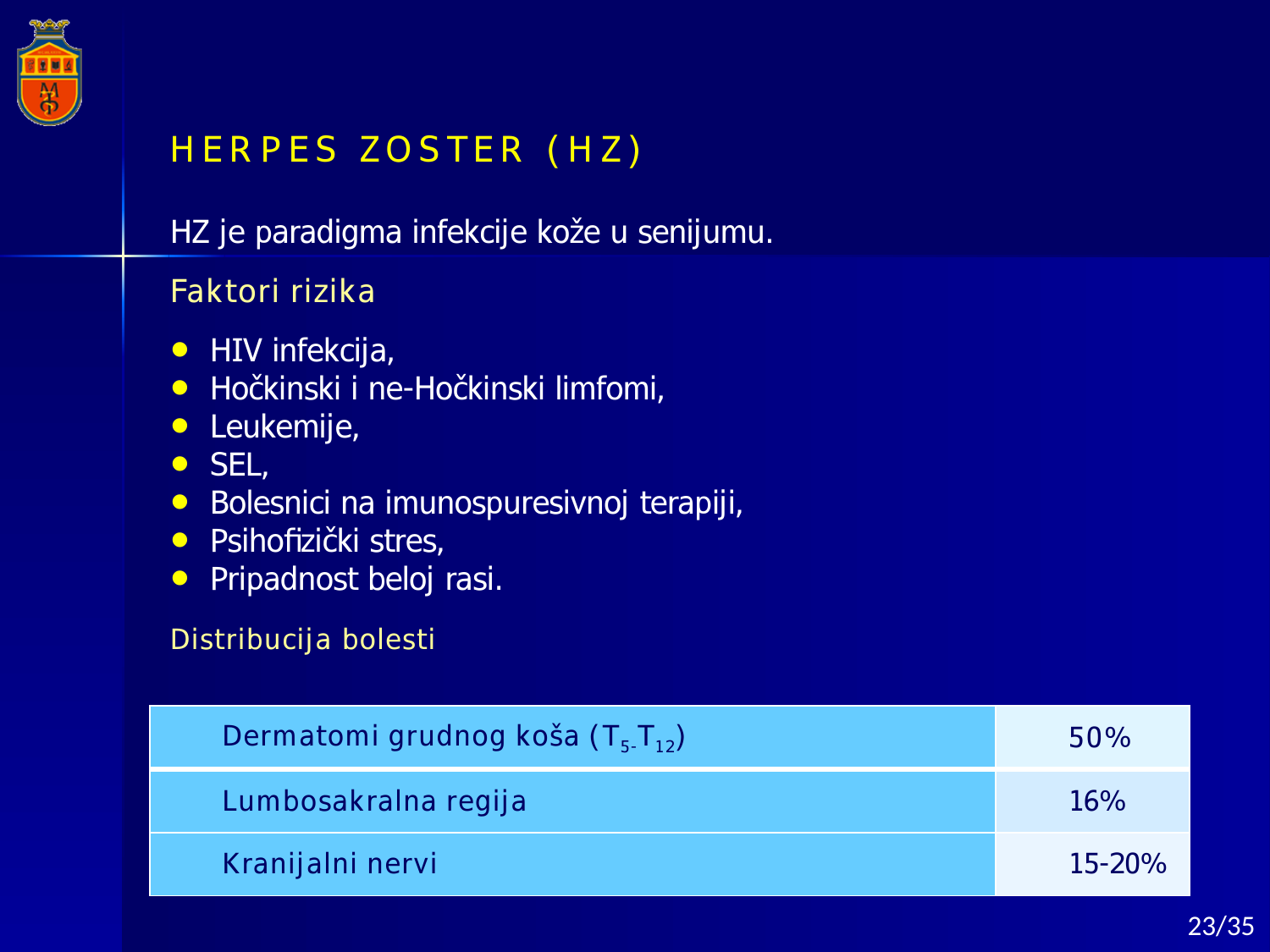

HERPES ZOSTER (HZ)

HZ je paradigma infekcije kože u senijumu.
Faktori rizika
HIV infekcija,
Hočkinski i ne-Hočkinski limfomi,
Leukemije,
SEL,
Bolesnici na imunospuresivnoj terapiji,
Psihofizički stres,
Pripadnost beloj rasi.
Distribucija bolesti
| Dermatomi grudnog koša (T5-T12) | 50% |
| --- | --- |
| Lumbosakralna regija | 16% |
| Kranijalni nervi | 15-20% |
23/35